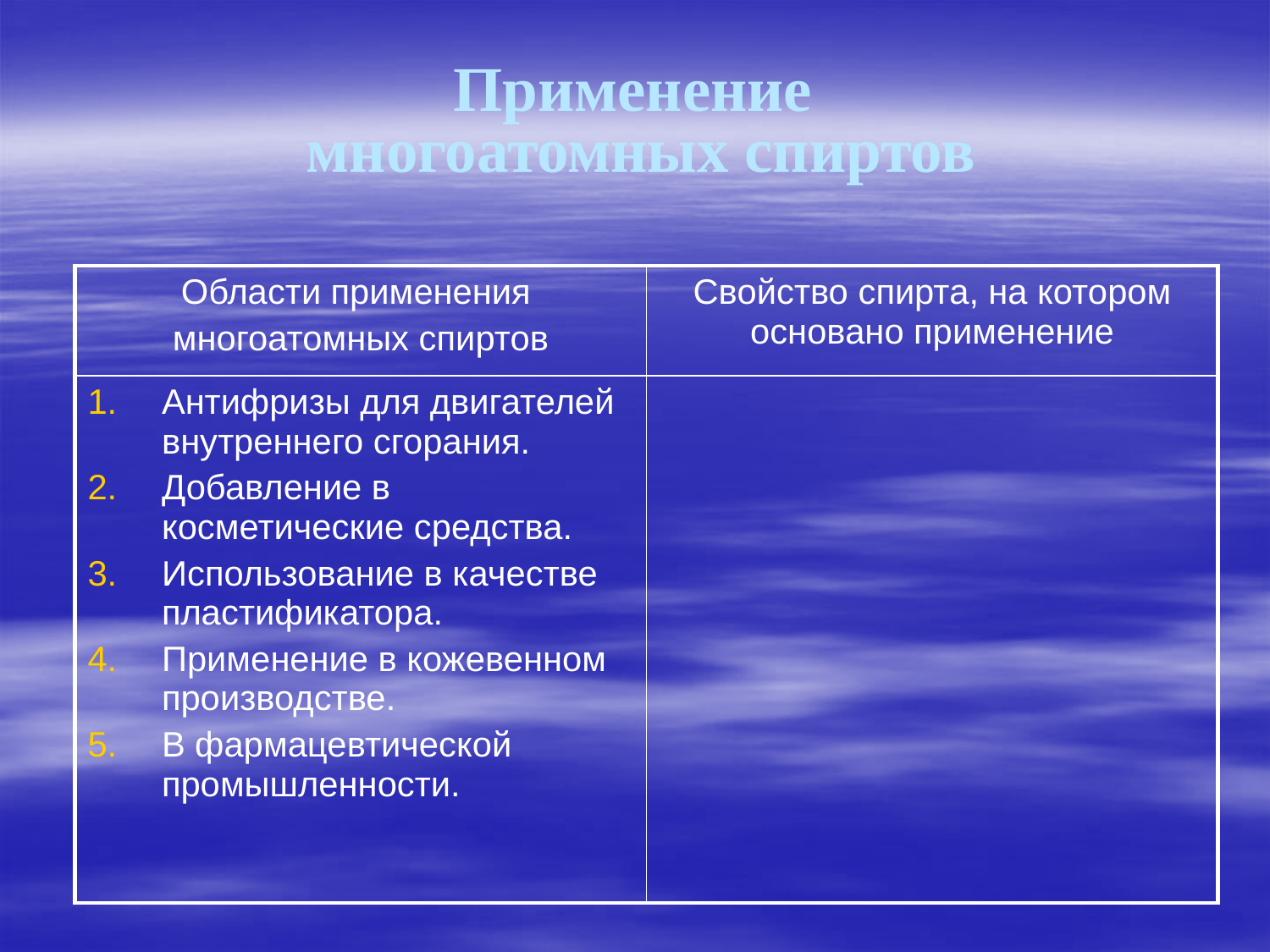

# Применение многоатомных спиртов
| Области применения многоатомных спиртов | Свойство спирта, на котором основано применение |
| --- | --- |
| Антифризы для двигателей внутреннего сгорания. Добавление в косметические средства. Использование в качестве пластификатора. Применение в кожевенном производстве. В фармацевтической промышленности. |  |